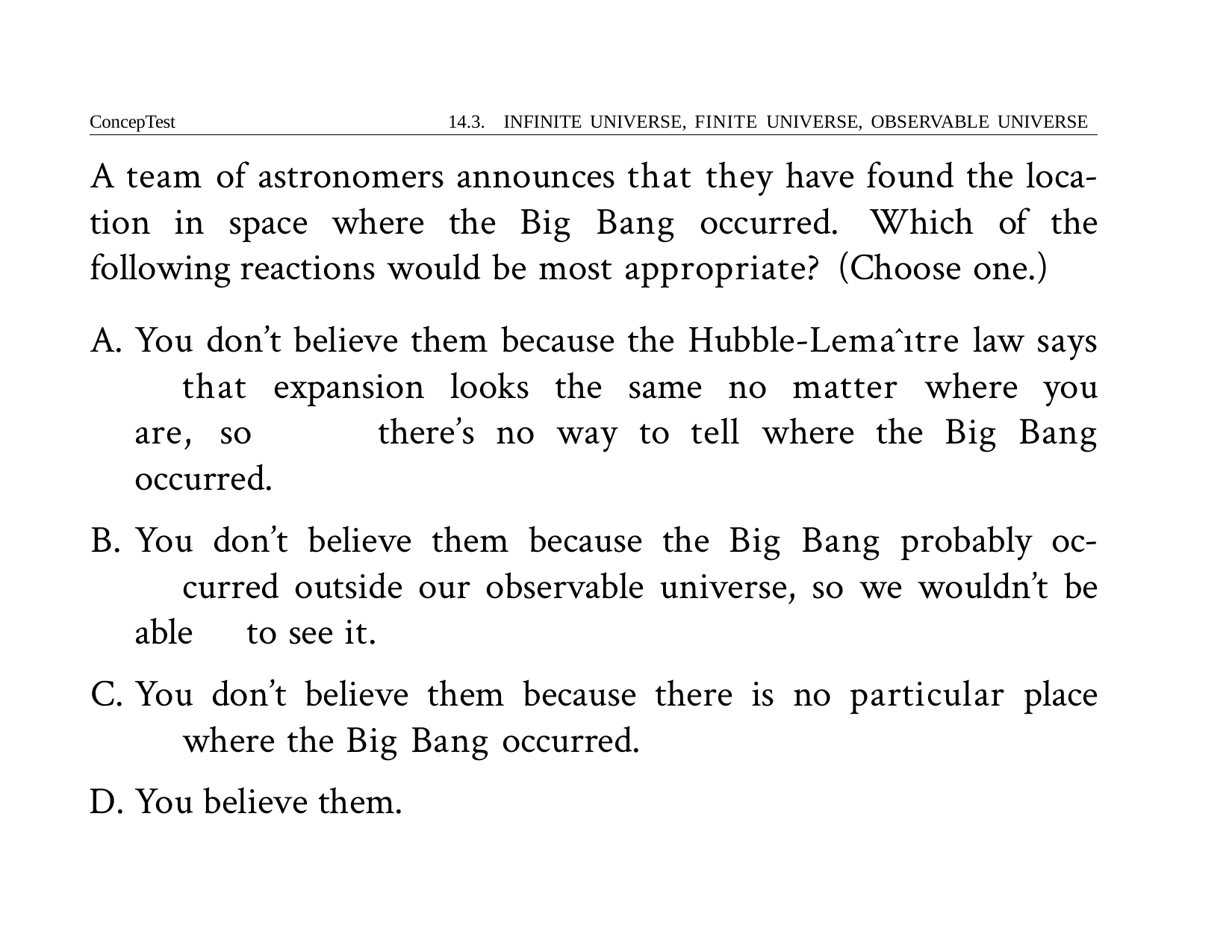

ConcepTest	14.3.  INFINITE UNIVERSE, FINITE UNIVERSE, OBSERVABLE UNIVERSE

# A team of astronomers announces that they have found the loca- tion in space where the Big Bang occurred. Which of the following reactions would be most appropriate? (Choose one.)
You don’t believe them because the Hubble-Lemaˆıtre law says 	that expansion looks the same no matter where you are, so 	there’s no way to tell where the Big Bang occurred.
You don’t believe them because the Big Bang probably oc- 	curred outside our observable universe, so we wouldn’t be able 	to see it.
You don’t believe them because there is no particular place 	where the Big Bang occurred.
You believe them.